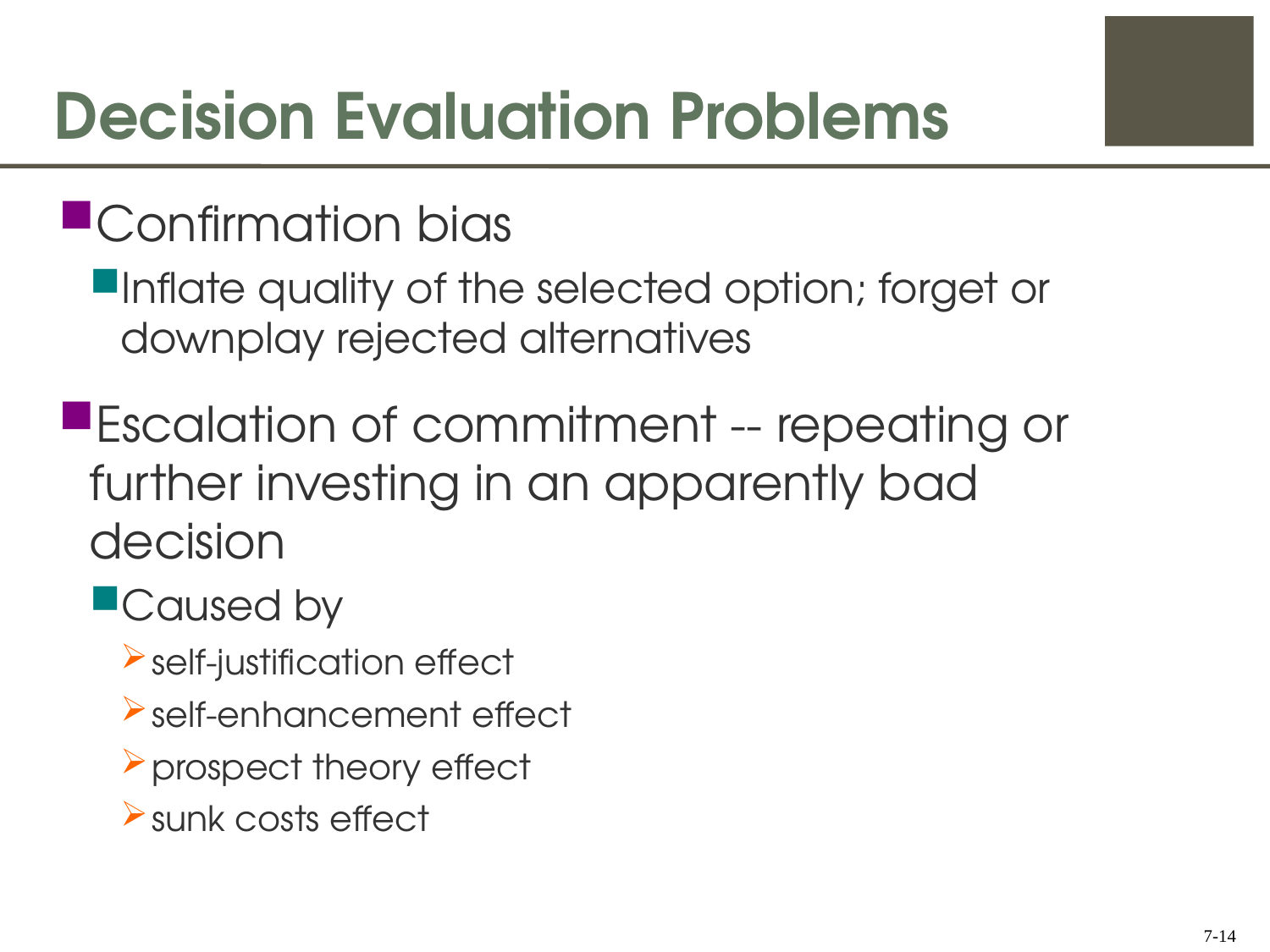

# Decision Evaluation Problems
Confirmation bias
Inflate quality of the selected option; forget or downplay rejected alternatives
Escalation of commitment -- repeating or further investing in an apparently bad decision
Caused by
self-justification effect
self-enhancement effect
prospect theory effect
sunk costs effect